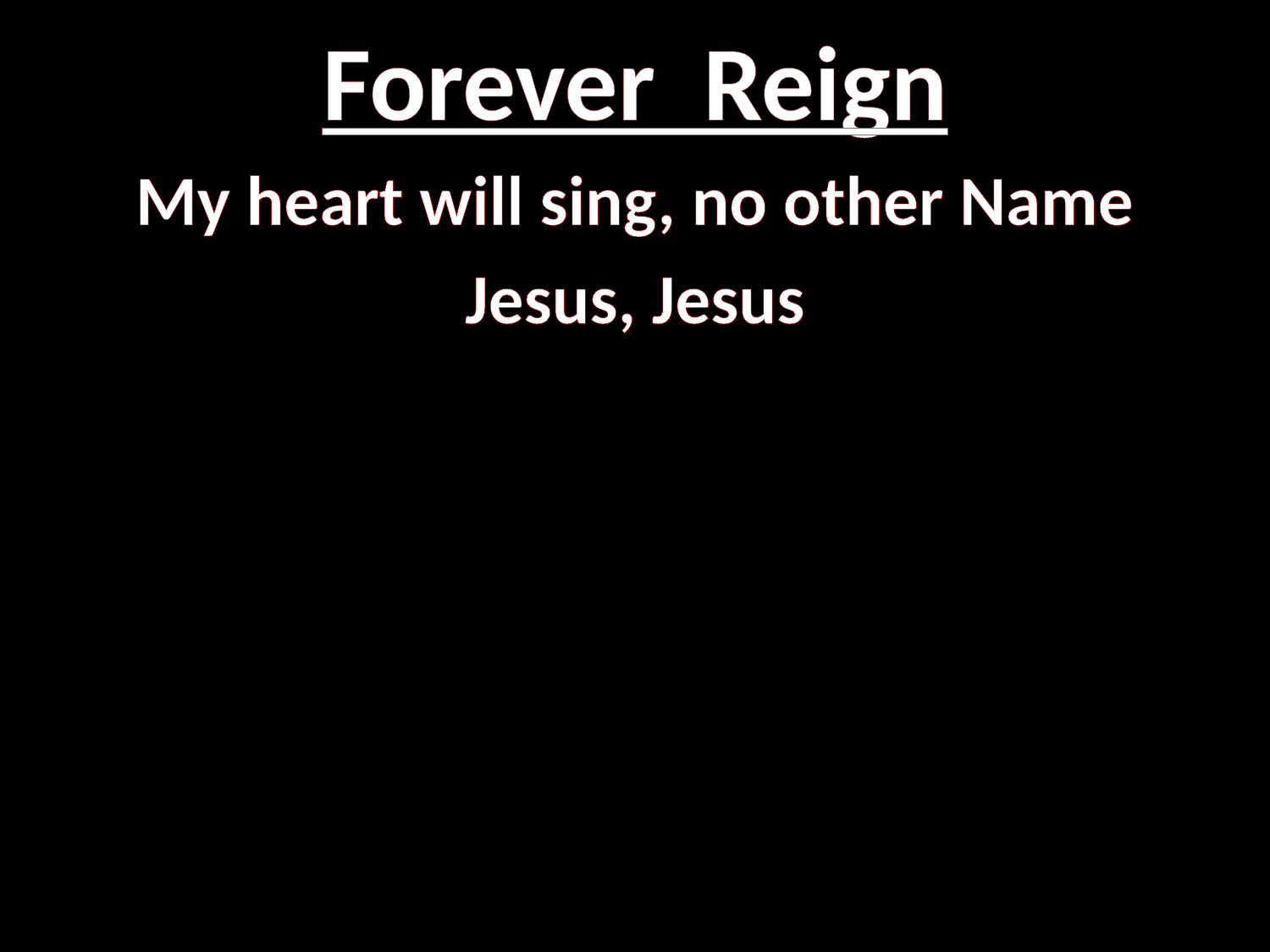

# Forever  Reign
My heart will sing, no other Name
Jesus, Jesus